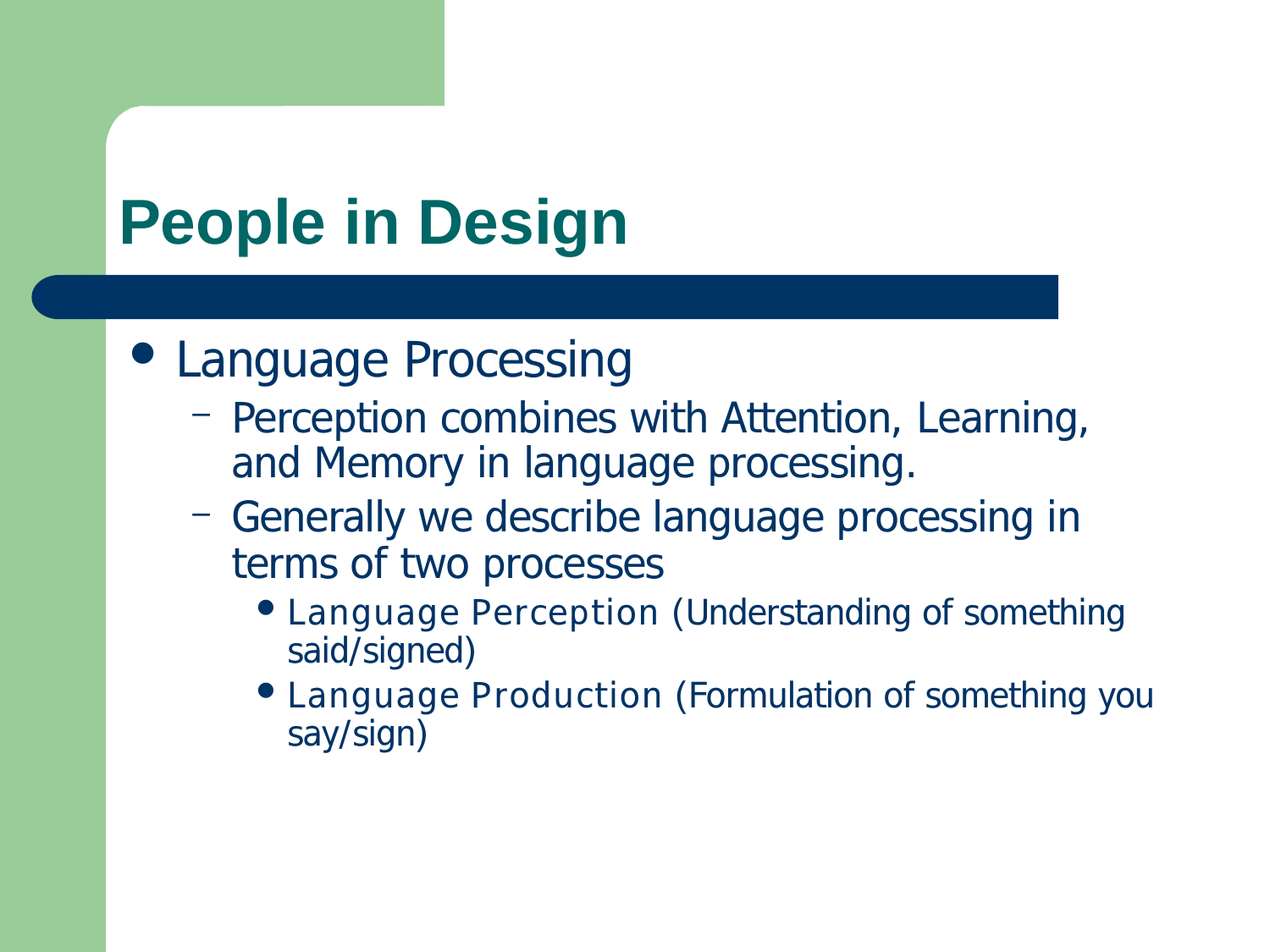

# People in Design
Language Processing
Perception combines with Attention, Learning, and Memory in language processing.
Generally we describe language processing in terms of two processes
Language Perception (Understanding of something said/signed)
Language Production (Formulation of something you say/sign)